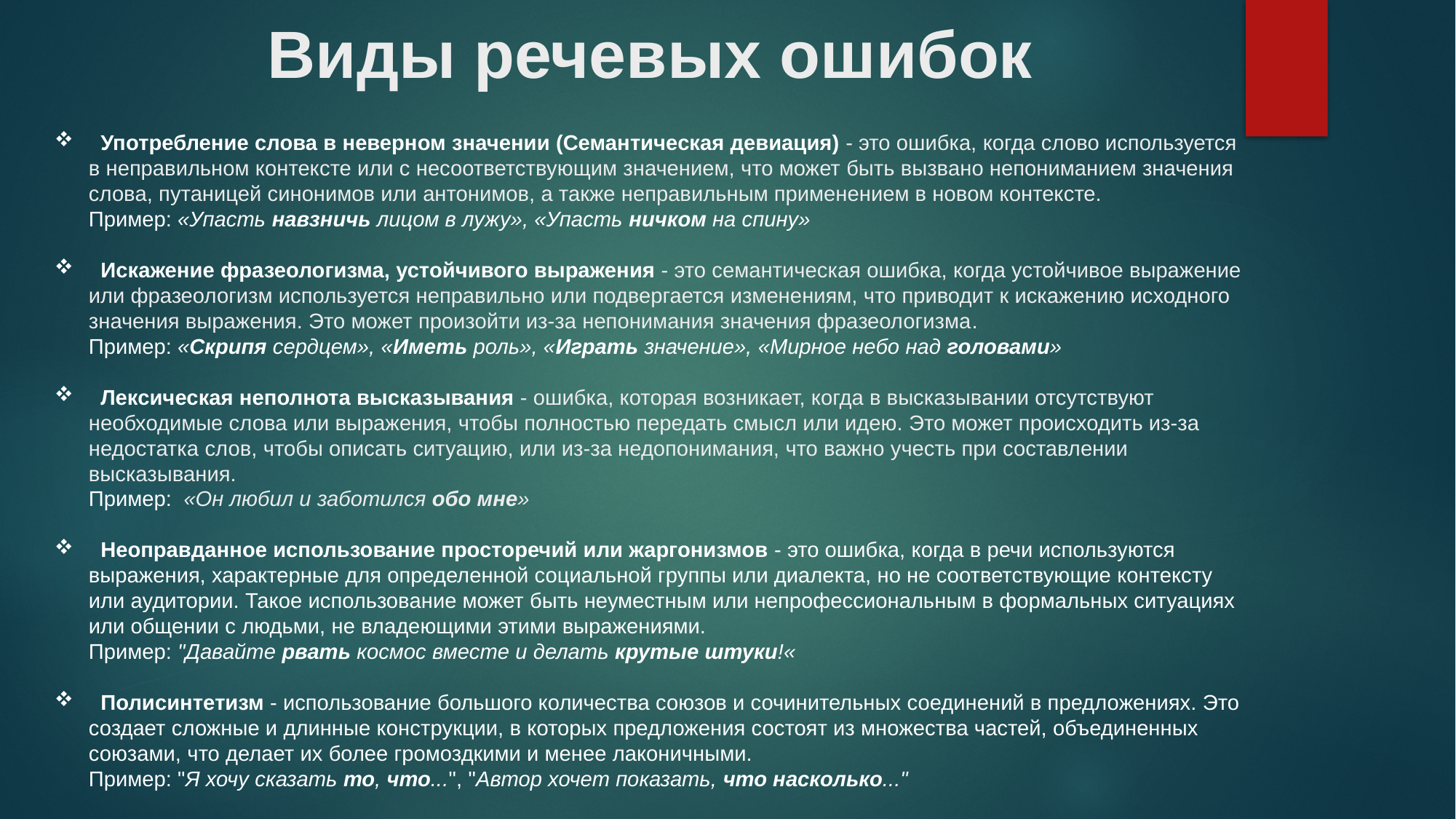

Виды речевых ошибок
  Употребление слова в неверном значении (Семантическая девиация) - это ошибка, когда слово используется в неправильном контексте или с несоответствующим значением, что может быть вызвано непониманием значения слова, путаницей синонимов или антонимов, а также неправильным применением в новом контексте.
Пример: «Упасть навзничь лицом в лужу», «Упасть ничком на спину»

  Искажение фразеологизма, устойчивого выражения - это семантическая ошибка, когда устойчивое выражение или фразеологизм используется неправильно или подвергается изменениям, что приводит к искажению исходного значения выражения. Это может произойти из-за непонимания значения фразеологизма.
Пример: «Скрипя сердцем», «Иметь роль», «Играть значение», «Мирное небо над головами»

  Лексическая неполнота высказывания - ошибка, которая возникает, когда в высказывании отсутствуют необходимые слова или выражения, чтобы полностью передать смысл или идею. Это может происходить из-за недостатка слов, чтобы описать ситуацию, или из-за недопонимания, что важно учесть при составлении высказывания.
Пример:  «Он любил и заботился обо мне»

  Неоправданное использование просторечий или жаргонизмов - это ошибка, когда в речи используются выражения, характерные для определенной социальной группы или диалекта, но не соответствующие контексту или аудитории. Такое использование может быть неуместным или непрофессиональным в формальных ситуациях или общении с людьми, не владеющими этими выражениями.
Пример: "Давайте рвать космос вместе и делать крутые штуки!«

  Полисинтетизм - использование большого количества союзов и сочинительных соединений в предложениях. Это создает сложные и длинные конструкции, в которых предложения состоят из множества частей, объединенных союзами, что делает их более громоздкими и менее лаконичными.
Пример: "Я хочу сказать то, что...", "Автор хочет показать, что насколько..."